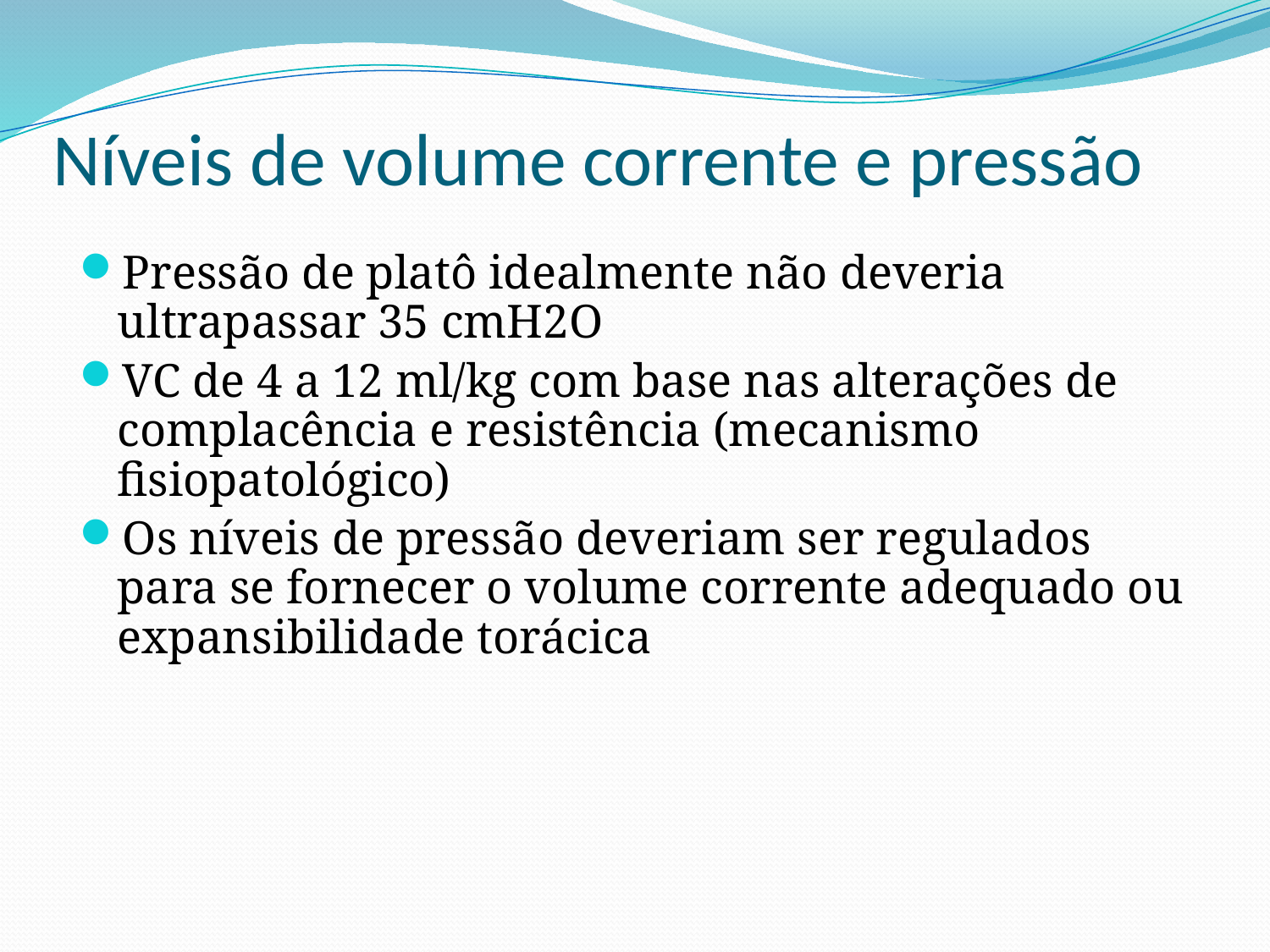

# Níveis de volume corrente e pressão
Pressão de platô idealmente não deveria ultrapassar 35 cmH2O
VC de 4 a 12 ml/kg com base nas alterações de complacência e resistência (mecanismo fisiopatológico)
Os níveis de pressão deveriam ser regulados para se fornecer o volume corrente adequado ou expansibilidade torácica